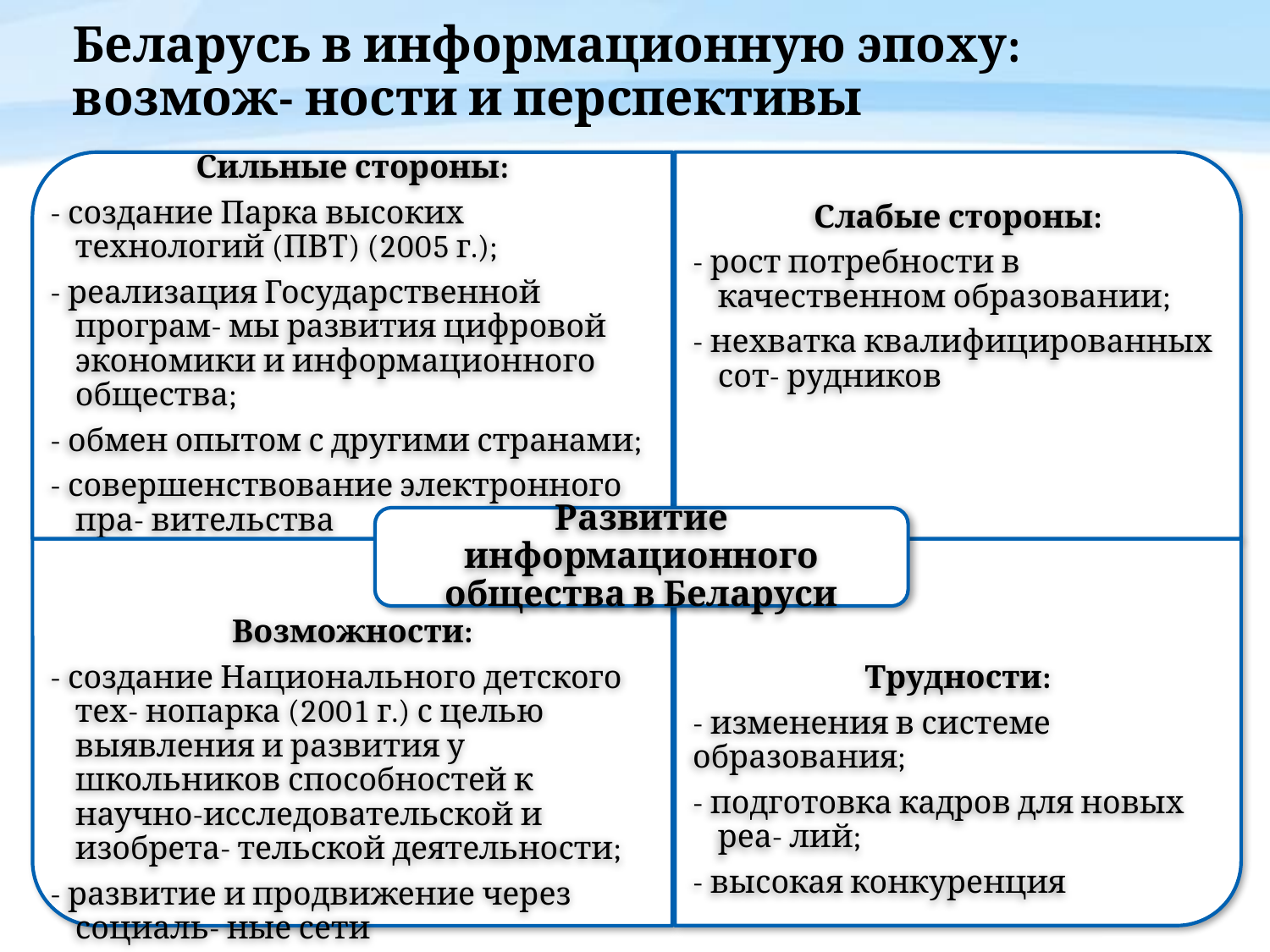

# Беларусь в информационную эпоху: возмож- ности и перспективы

Слабые стороны:
- рост потребности в качественном образовании;
- нехватка квалифицированных сот- рудников

Сильные стороны:
- создание Парка высоких технологий (ПВТ) (2005 г.);
- реализация Государственной програм- мы развития цифровой экономики и информационного общества;
- обмен опытом с другими странами;
- совершенствование электронного пра- вительства

Развитие информационного общества в Беларуси

Возможности:
- создание Национального детского тех- нопарка (2001 г.) с целью выявления и развития у школьников способностей к научно-исследовательской и изобрета- тельской деятельности;
- развитие и продвижение через социаль- ные сети
Трудности:
- изменения в системе образования;
- подготовка кадров для новых реа- лий;
- высокая конкуренция